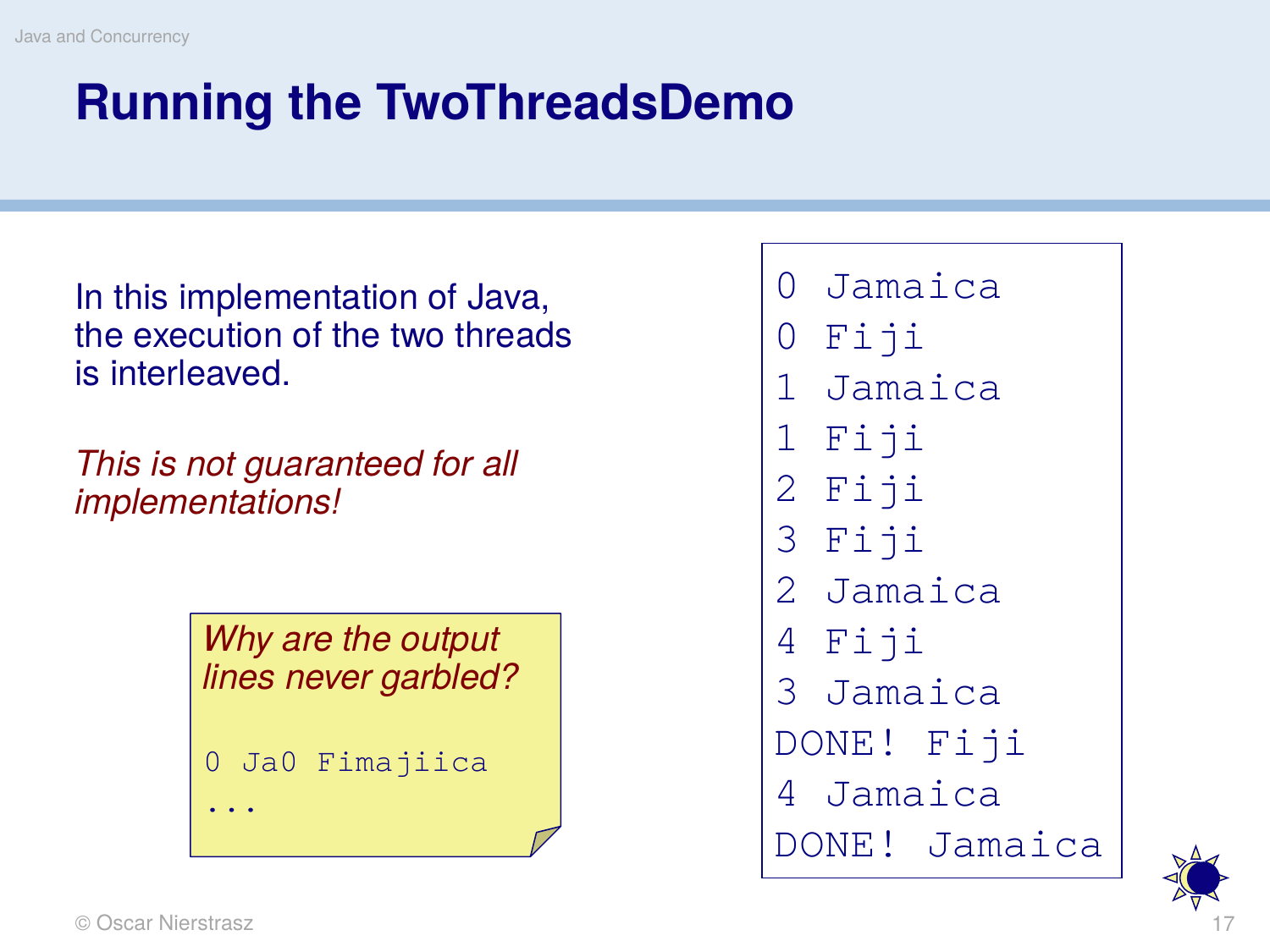

Java and Concurrency
# Running the TwoThreadsDemo
In this implementation of Java, the execution of the two threads is interleaved.

This is not guaranteed for all implementations!
0 Jamaica
0 Fiji
1 Jamaica
1 Fiji
2 Fiji
3 Fiji
2 Jamaica
4 Fiji
3 Jamaica
DONE! Fiji
4 Jamaica
DONE! Jamaica
Why are the output lines never garbled?

0 Ja0 Fimajiica
...

© Oscar Nierstrasz
17